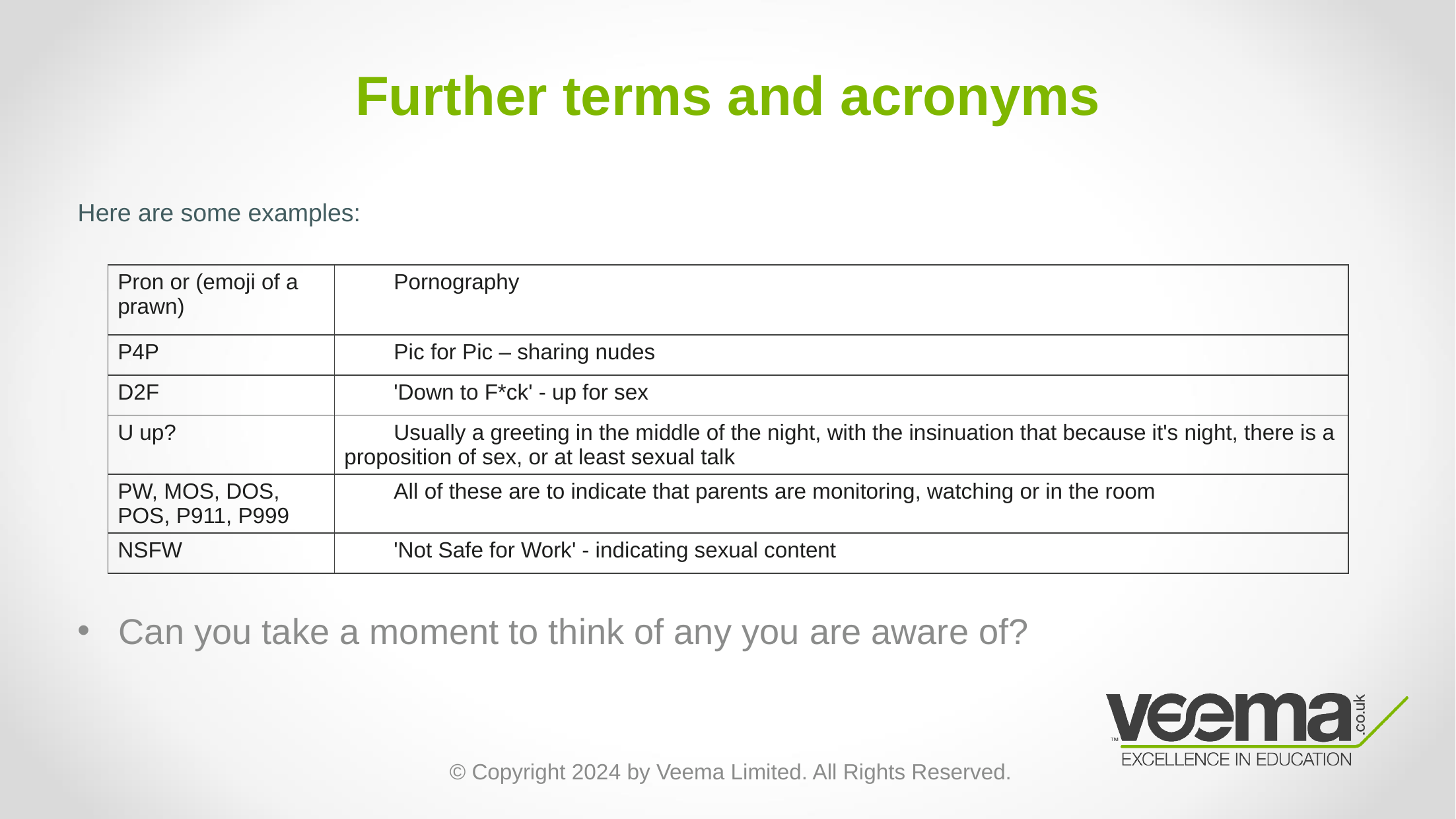

# Further terms and acronyms

Here are some examples:

Can you take a moment to think of any you are aware of?
| Pron or (emoji of a prawn) | Pornography |
| --- | --- |
| P4P | Pic for Pic – sharing nudes |
| D2F | 'Down to F\*ck' - up for sex |
| U up? | Usually a greeting in the middle of the night, with the insinuation that because it's night, there is a proposition of sex, or at least sexual talk |
| PW, MOS, DOS, POS, P911, P999 | All of these are to indicate that parents are monitoring, watching or in the room |
| NSFW | 'Not Safe for Work' - indicating sexual content |